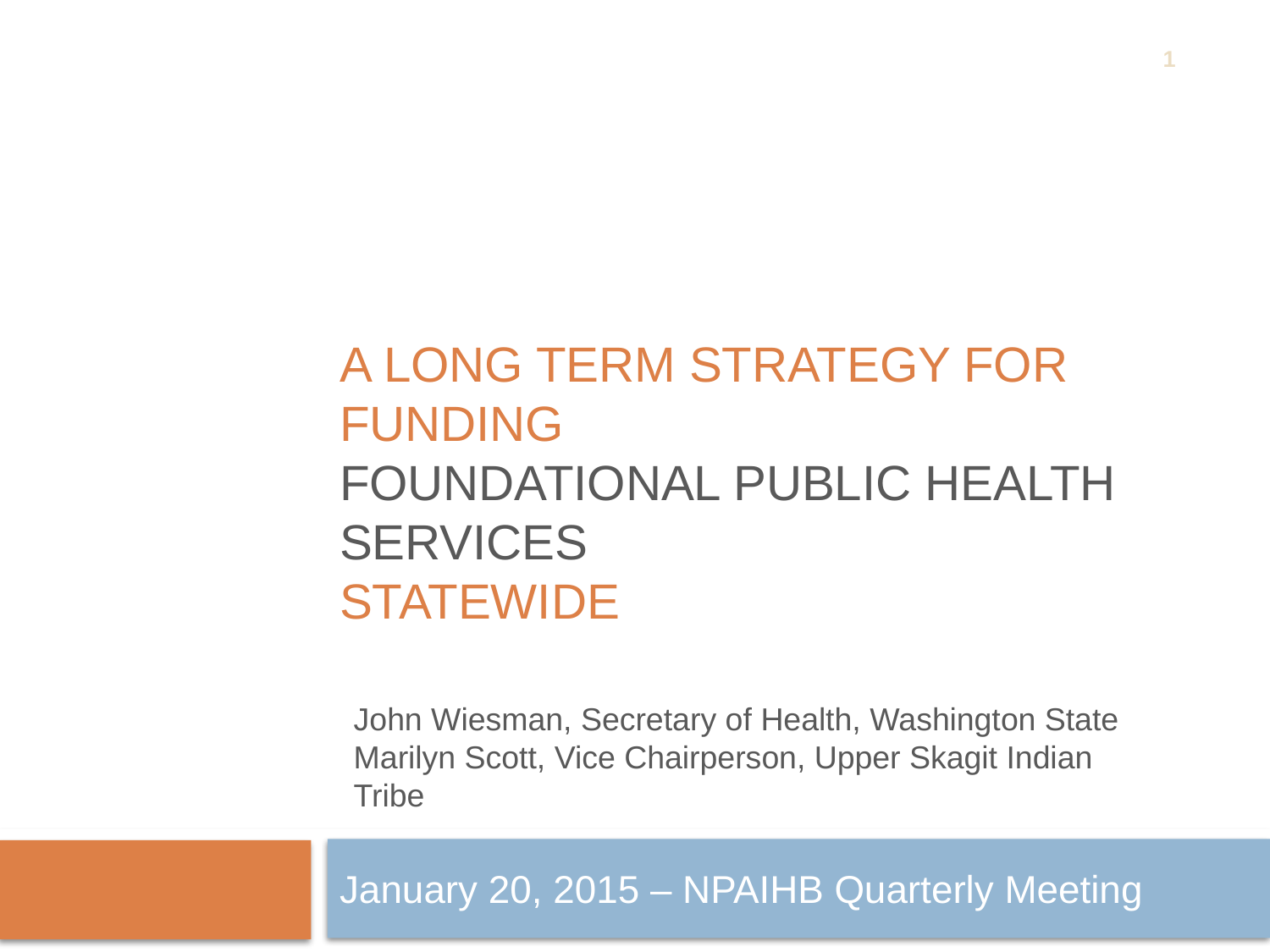

1
# A Long Term Strategy for Funding Foundational Public Health Services Statewide
John Wiesman, Secretary of Health, Washington State
Marilyn Scott, Vice Chairperson, Upper Skagit Indian Tribe
January 20, 2015 – NPAIHB Quarterly Meeting